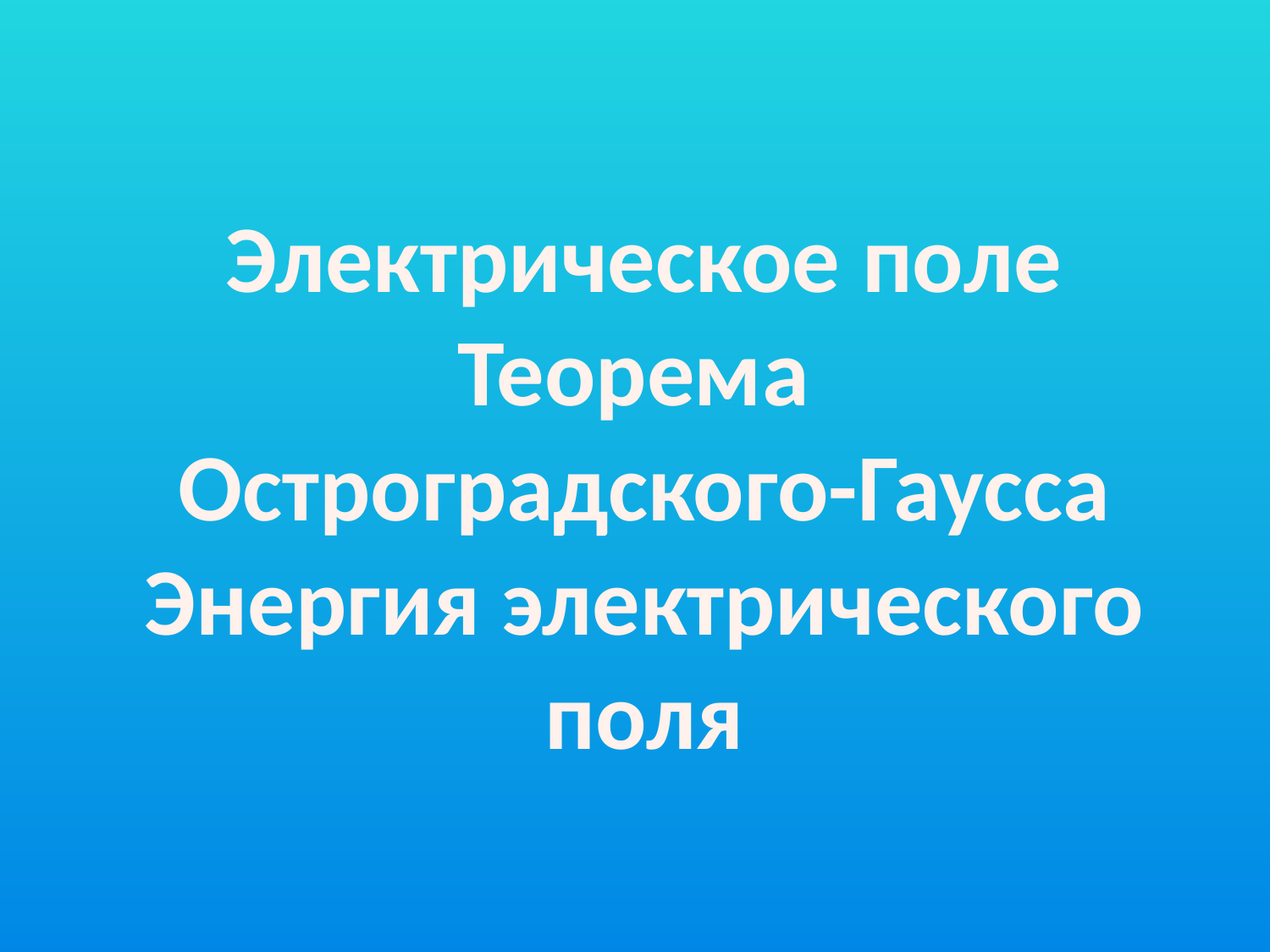

Электрическое поле
Теорема
Остроградского-Гаусса
Энергия электрического
поля